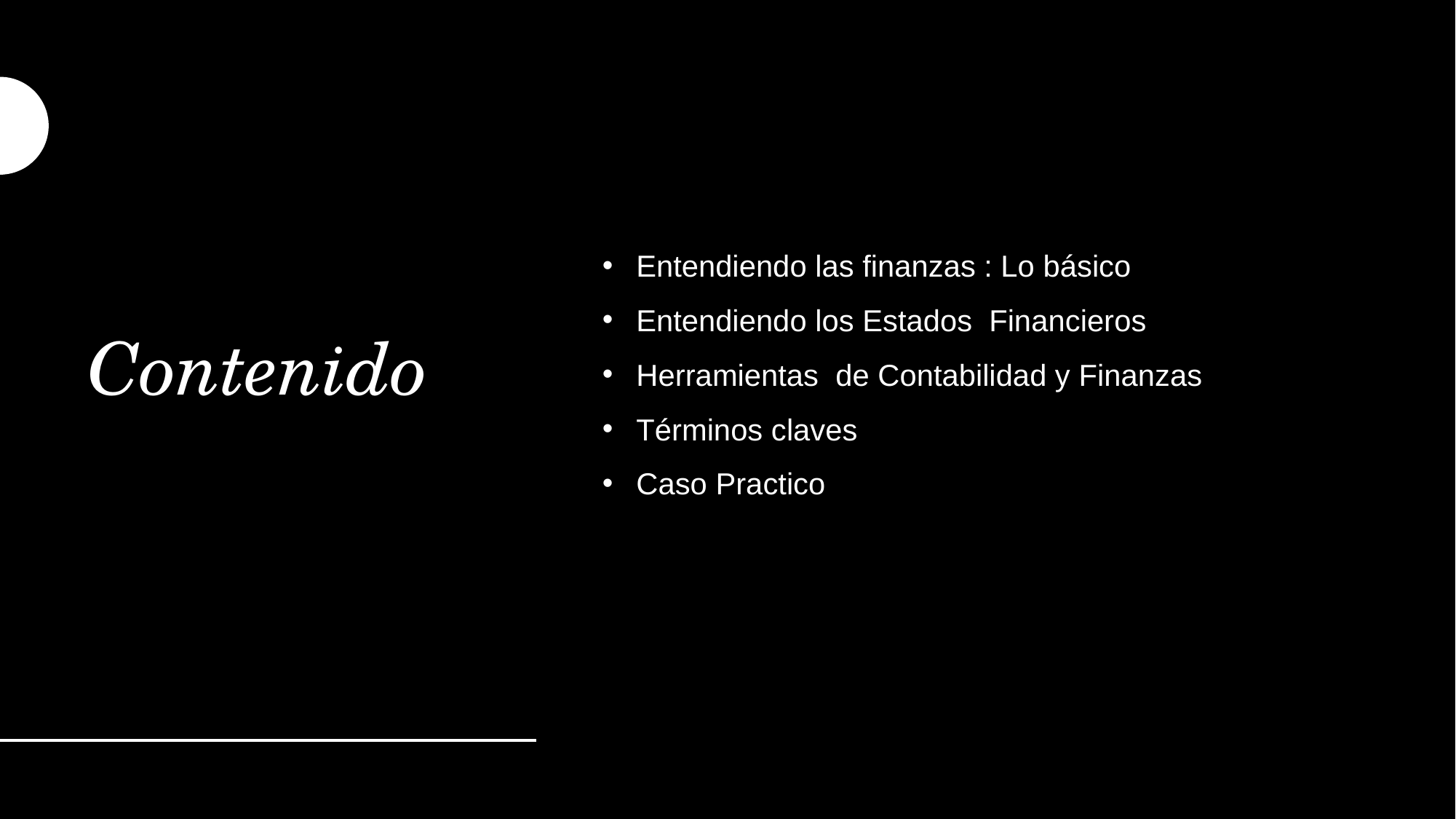

# Contenido
Entendiendo las finanzas : Lo básico
Entendiendo los Estados  Financieros
Herramientas  de Contabilidad y Finanzas
Términos claves
Caso Practico